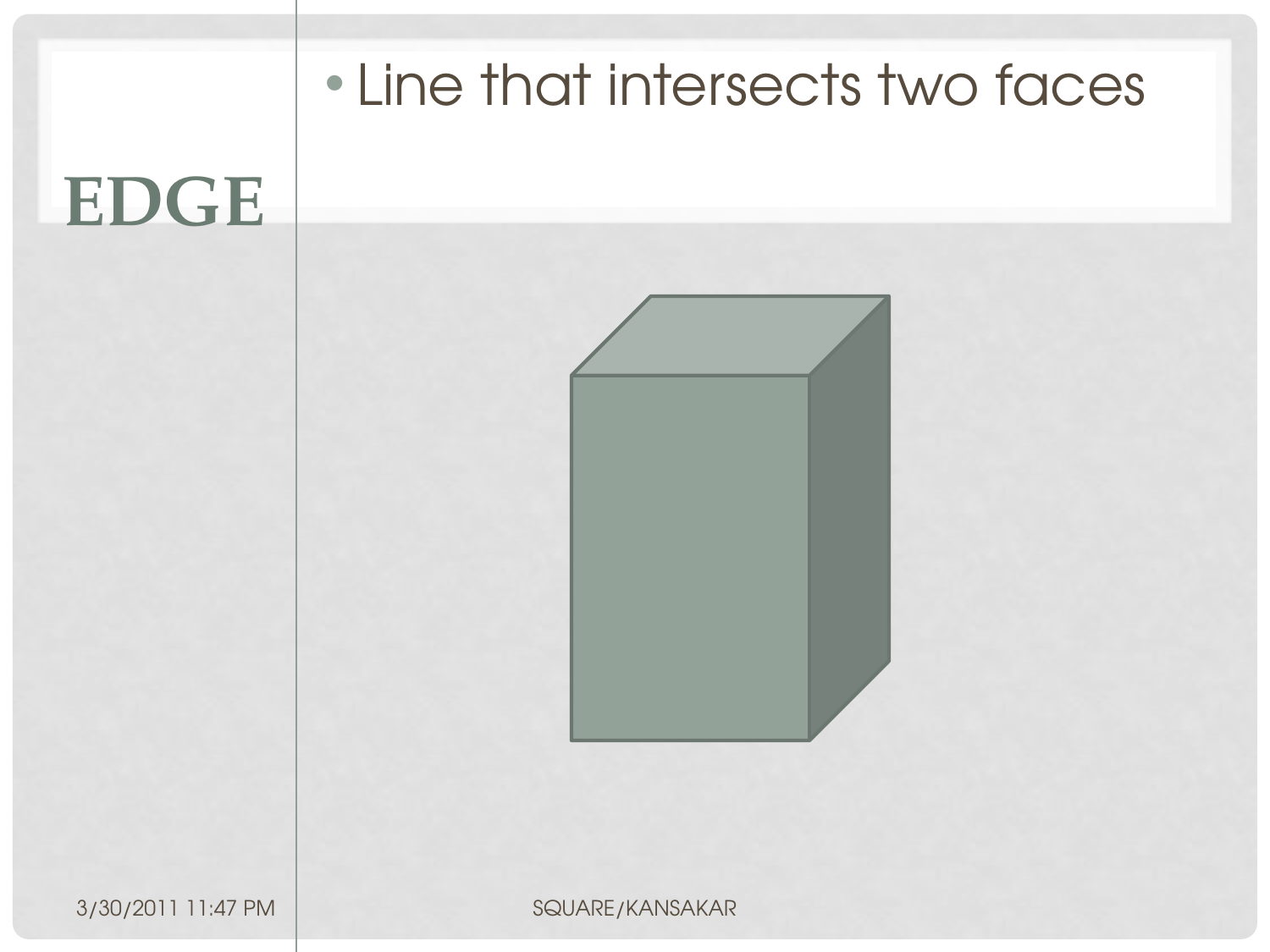

Line that intersects two faces
# Edge

3/30/2011 11:47 PM
SQUARE/KANSAKAR